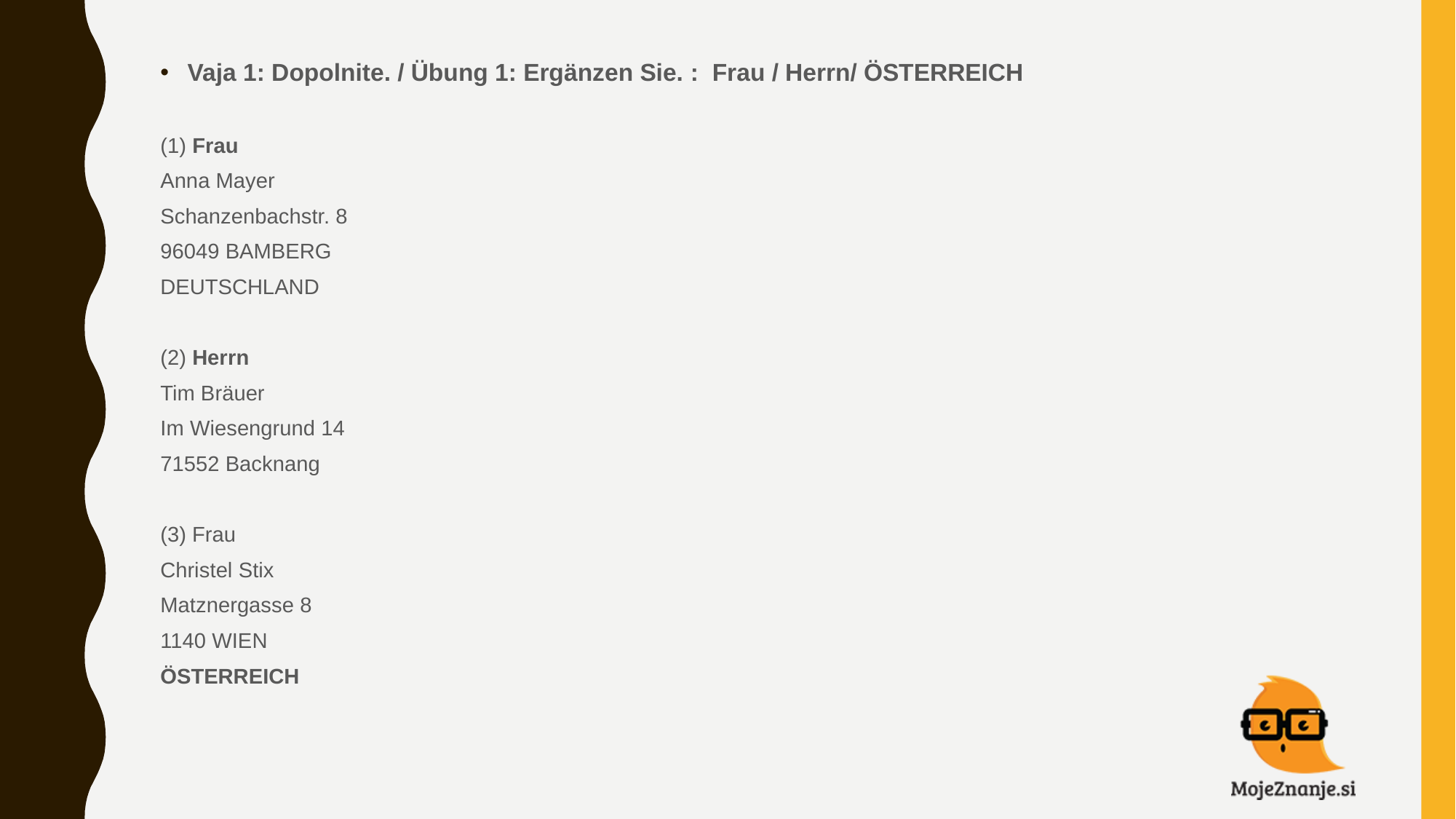

Vaja 1: Dopolnite. / Übung 1: Ergänzen Sie. :  Frau / Herrn/ ÖSTERREICH

(1) Frau
Anna Mayer
Schanzenbachstr. 8
96049 BAMBERG
DEUTSCHLAND

(2) Herrn
Tim Bräuer
Im Wiesengrund 14
71552 Backnang

(3) Frau
Christel Stix
Matznergasse 8
1140 WIEN
ÖSTERREICH